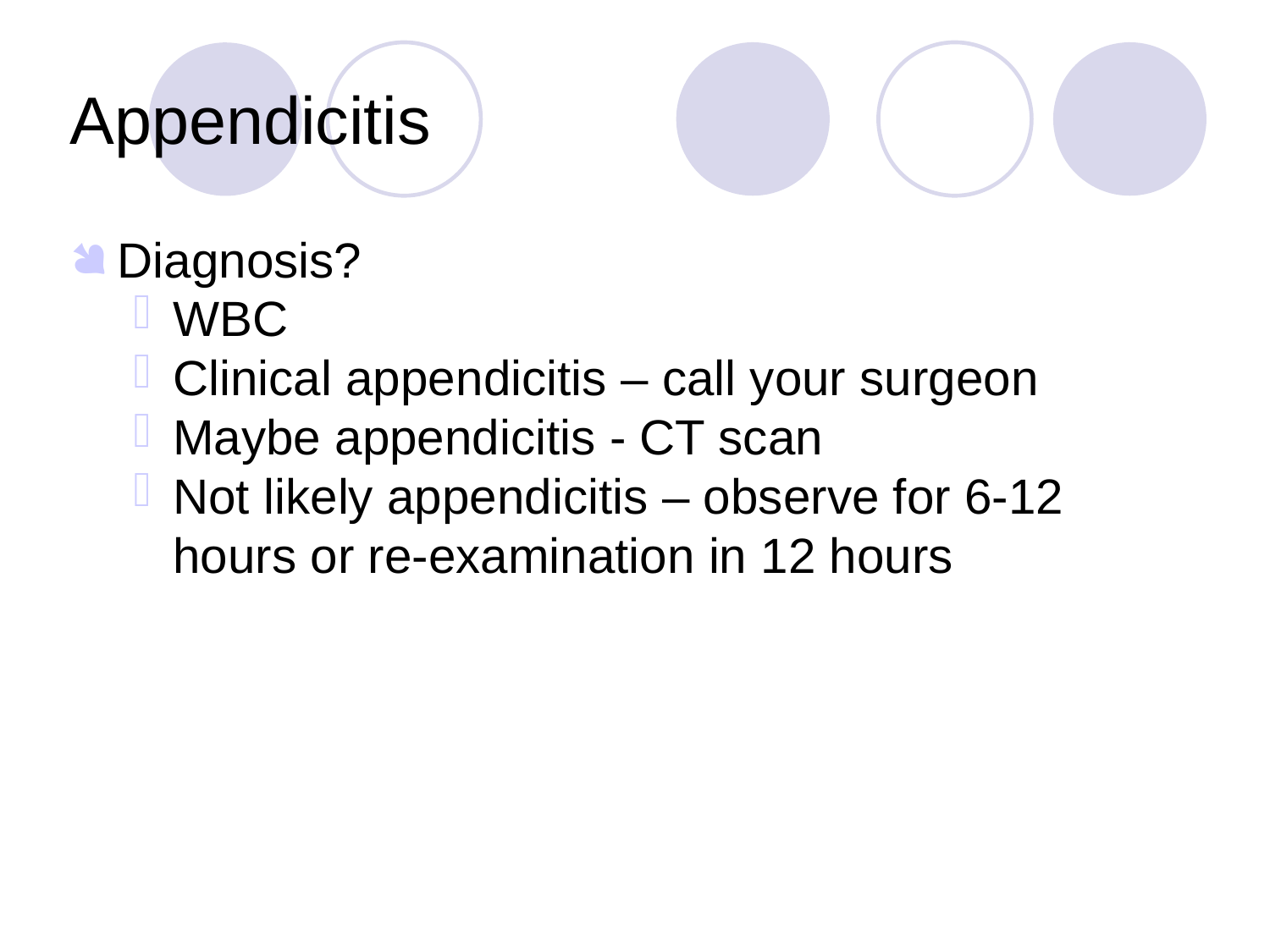

Appendicitis
Diagnosis?
WBC
Clinical appendicitis – call your surgeon
Maybe appendicitis - CT scan
Not likely appendicitis – observe for 6-12 hours or re-examination in 12 hours